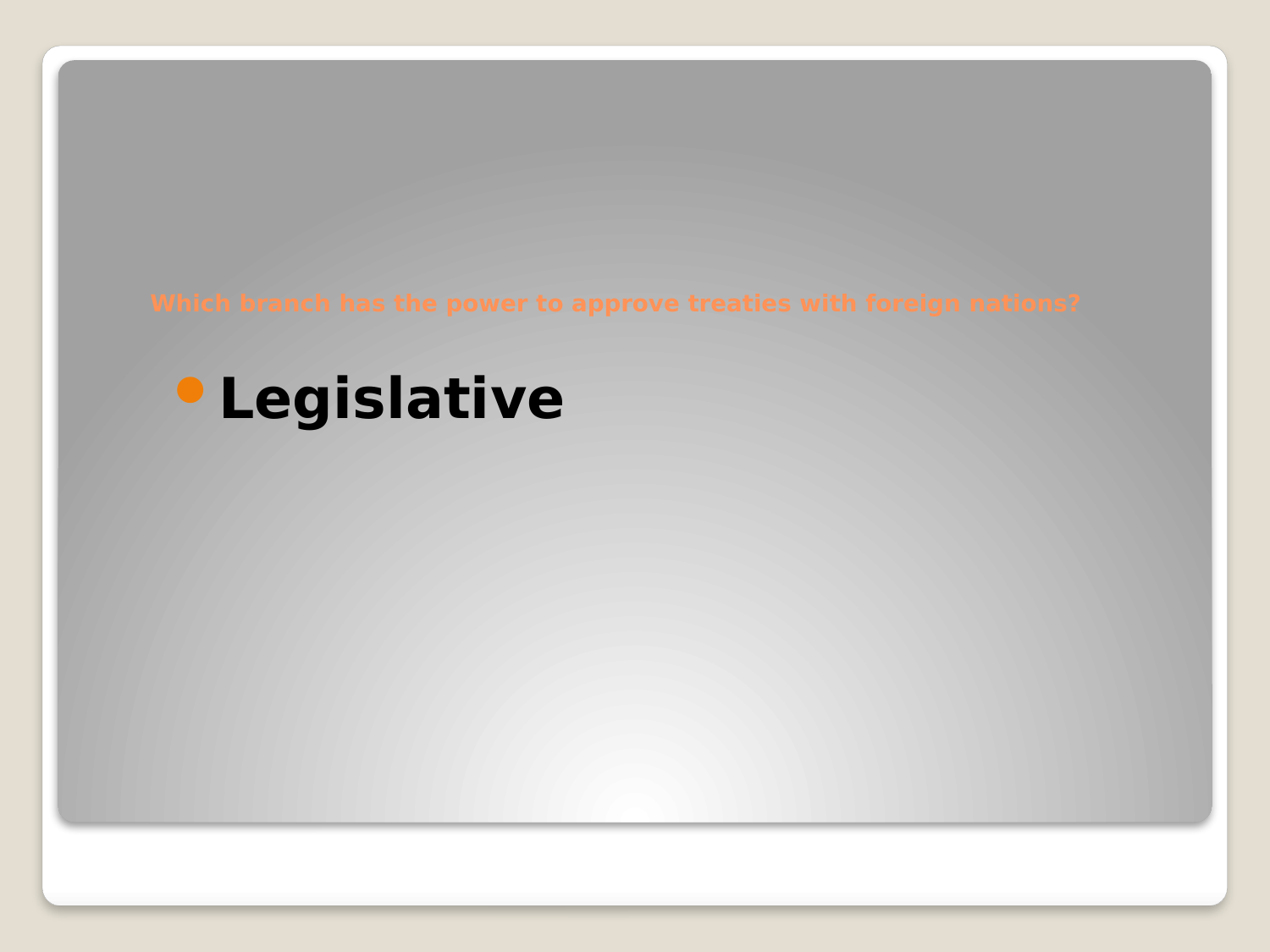

# Which branch has the power to approve treaties with foreign nations?
Legislative